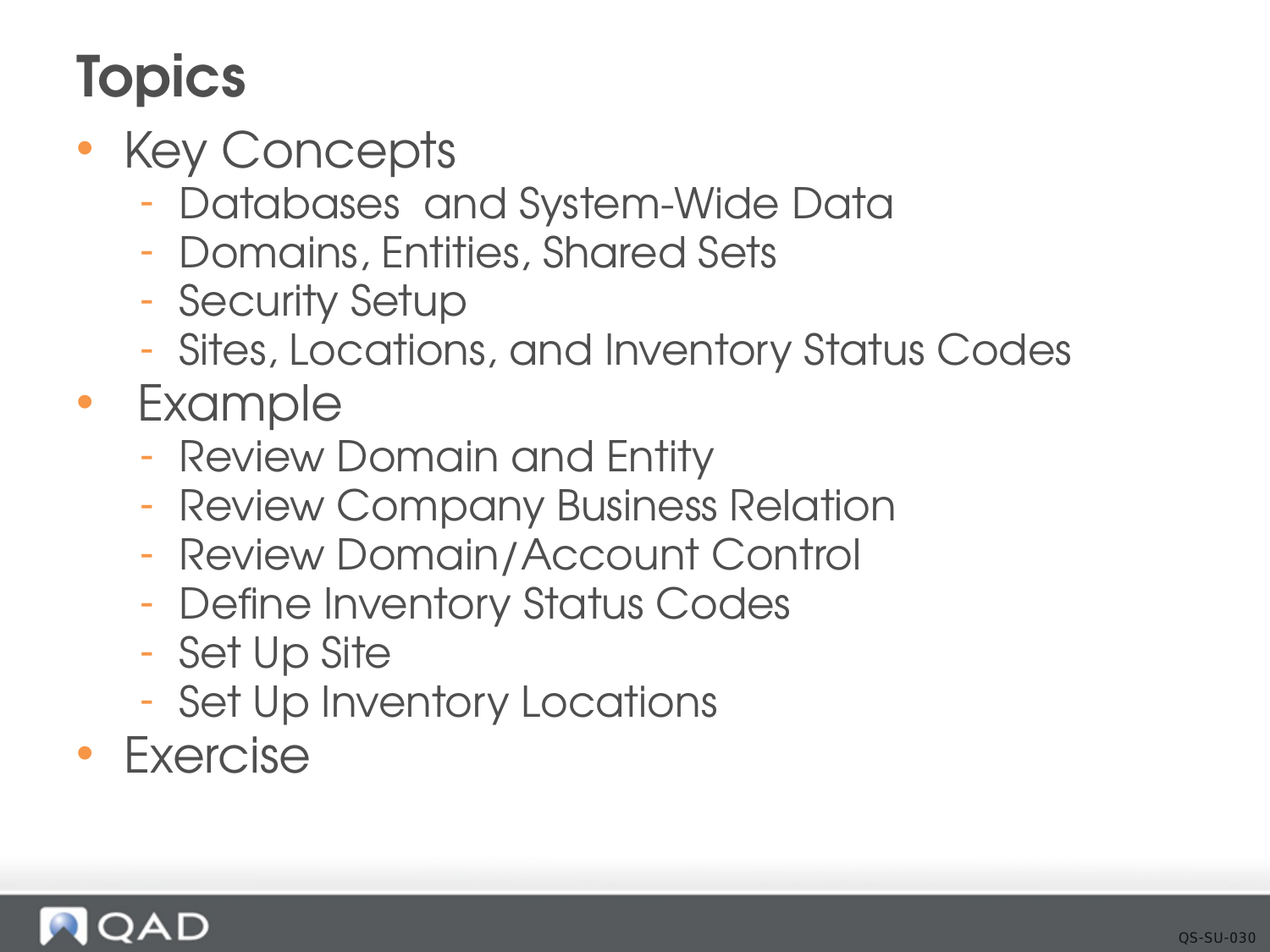

# Topics
Key Concepts
Databases  and System-Wide Data
Domains, Entities, Shared Sets
Security Setup
Sites, Locations, and Inventory Status Codes
 Example
Review Domain and Entity
Review Company Business Relation
Review Domain/Account Control
Define Inventory Status Codes
Set Up Site
Set Up Inventory Locations
Exercise

QS-SU-030